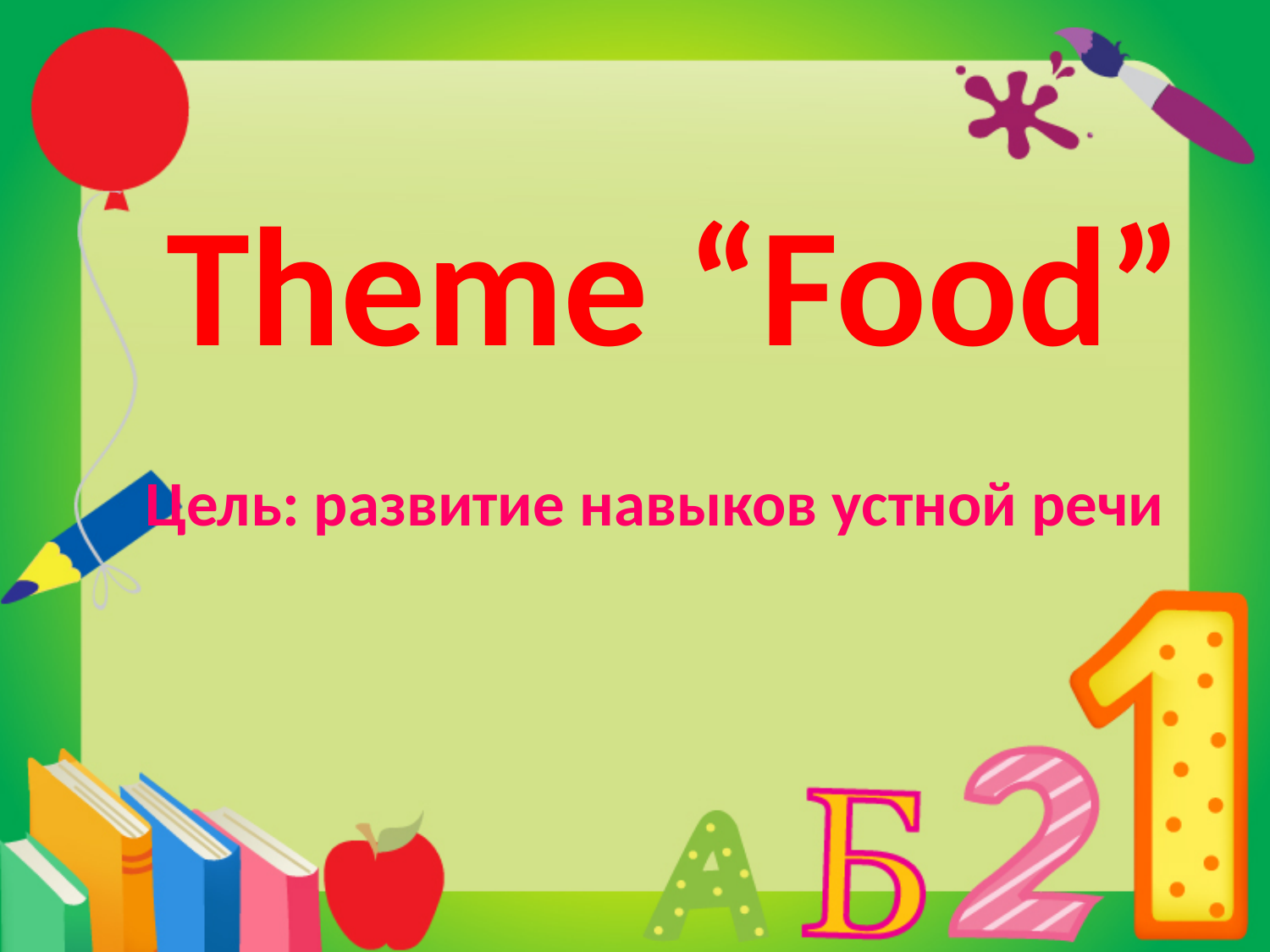

# Theme “Food”
Цель: развитие навыков устной речи